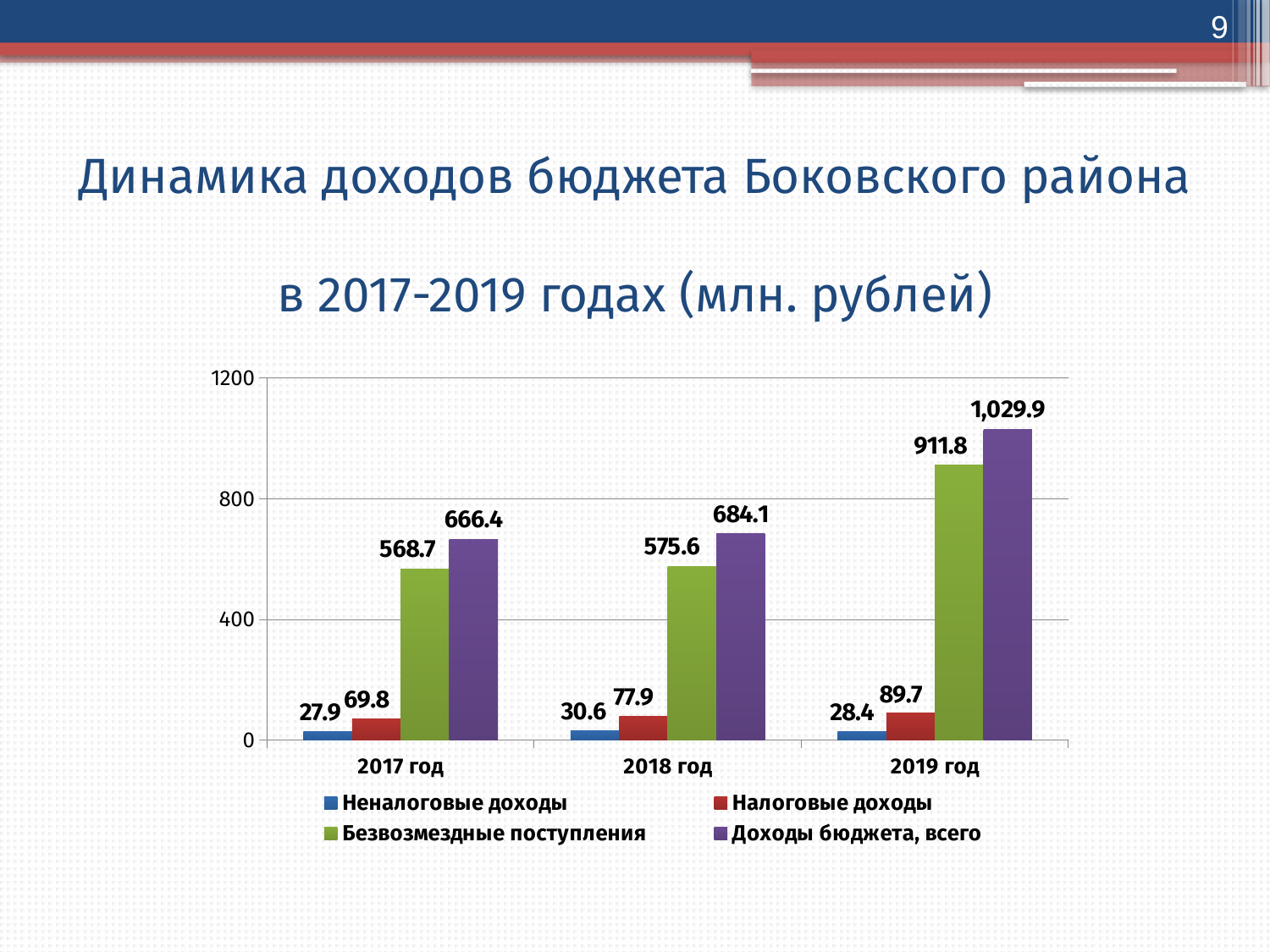

9
# Динамика доходов бюджета Боковского района в 2017-2019 годах (млн. рублей)

### Chart

| Category | Неналоговые доходы | Налоговые доходы | Безвозмездные поступления | Доходы бюджета, всего |
|---|---|---|---|---|
| 2017 год | 27.9 | 69.8 | 568.7 | 666.4000000000001 |
| 2018 год | 30.6 | 77.9 | 575.6 | 684.1 |
| 2019 год | 28.4 | 89.7 | 911.8 | 1029.8999999999999 |